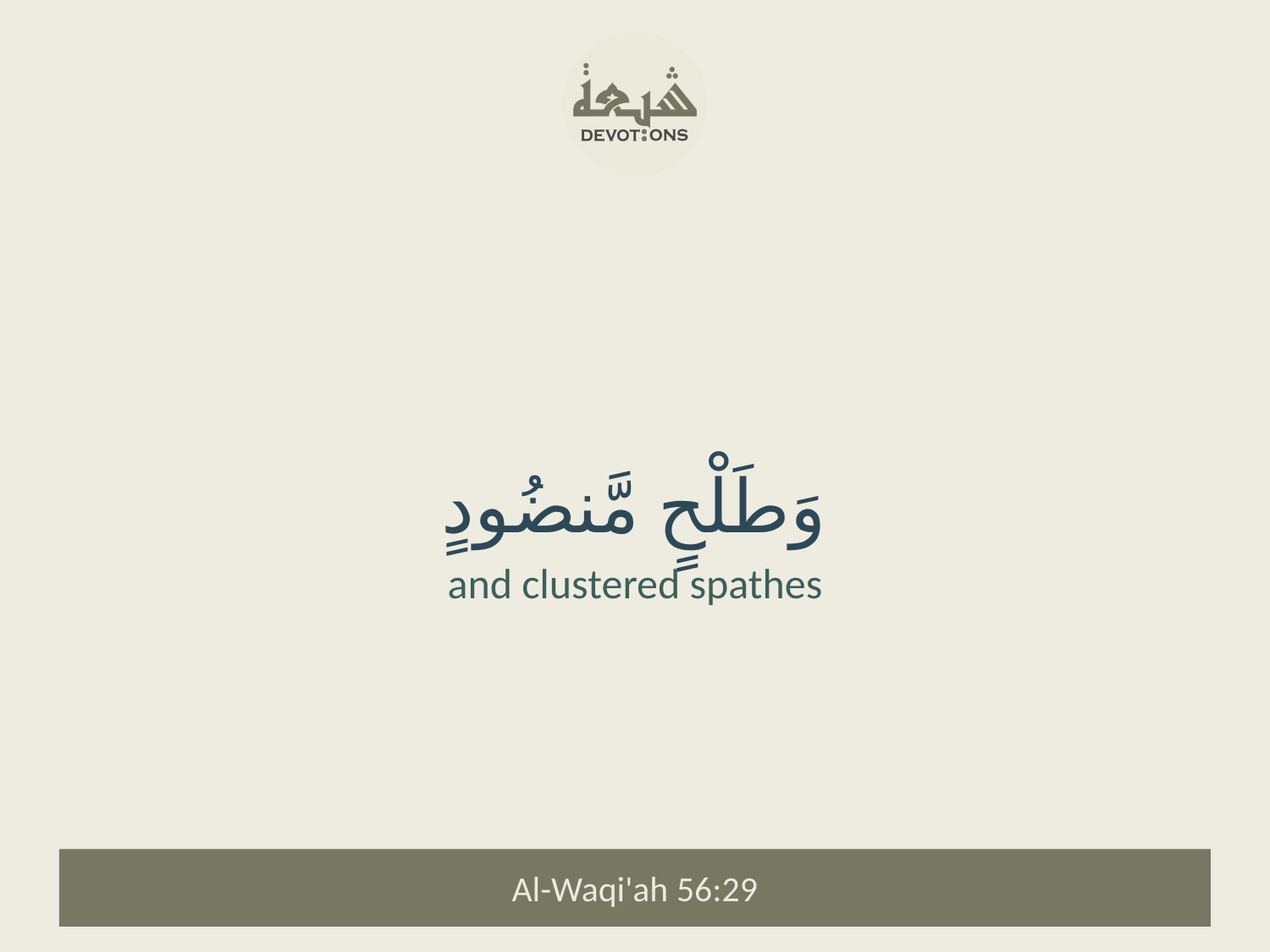

وَطَلْحٍ مَّنضُودٍ
and clustered spathes
Al-Waqi'ah 56:29